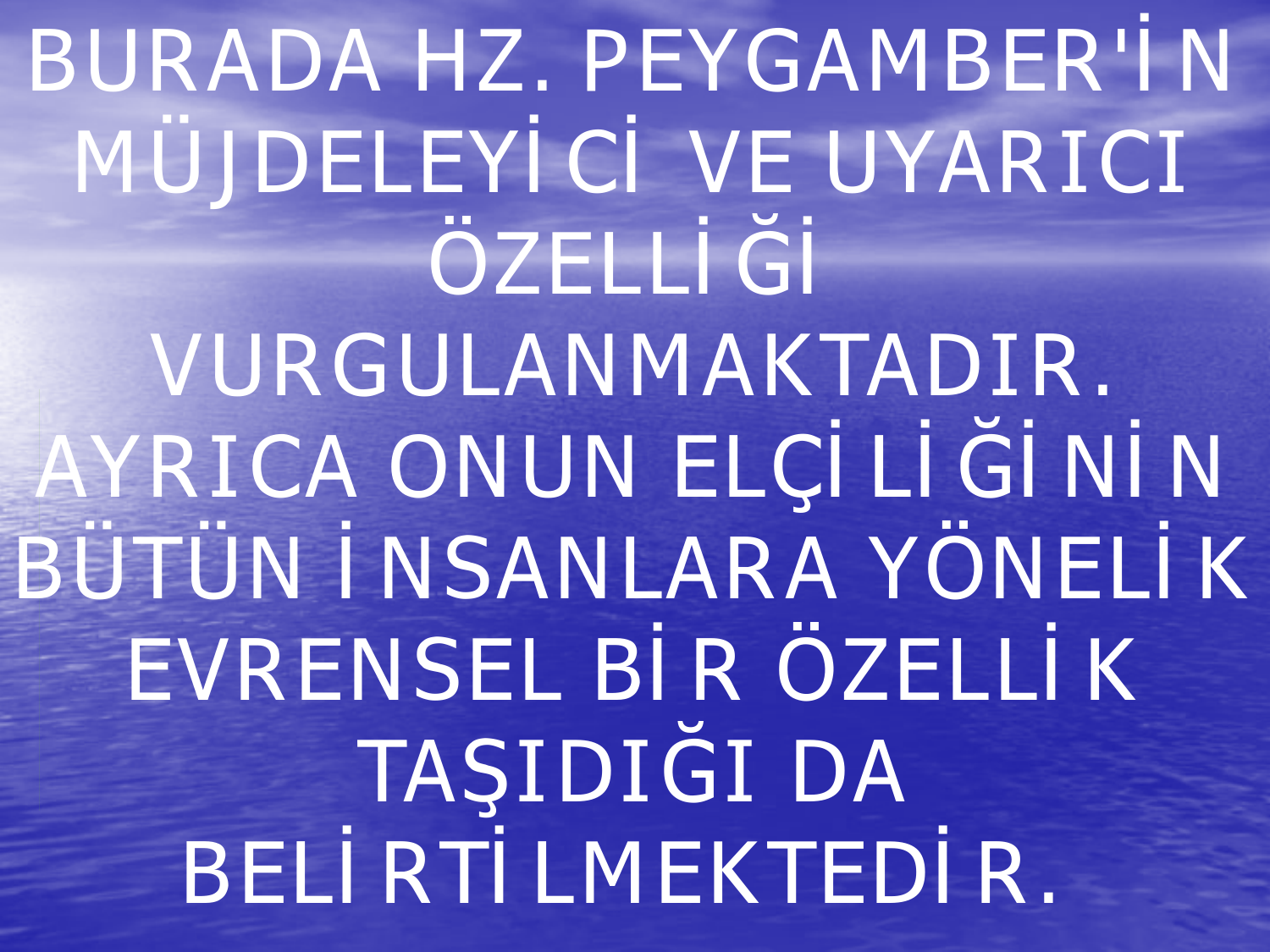

BURADA HZ. PEYGAMBER'İN MÜJDELEYİCİ VE UYARICI ÖZELLİĞİ VURGULANMAKTADIR. AYRICA ONUN ELÇİLİĞİNİN BÜTÜN İNSANLARA YÖNELİK EVRENSEL BİR ÖZELLİK TAŞIDIĞI DA BELİRTİLMEKTEDİR.

#